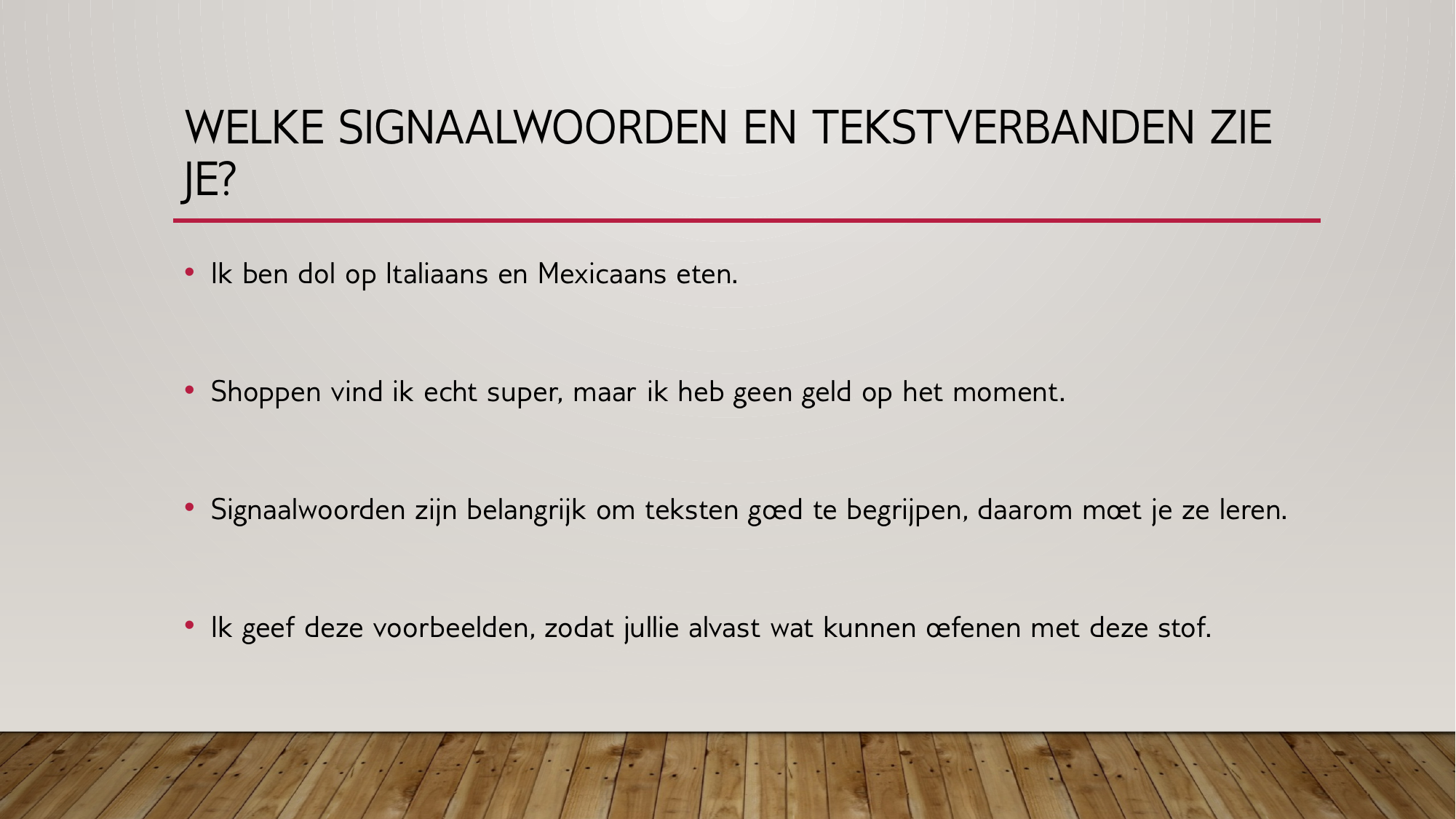

# Welke signaalwoorden en tekstverbanden zie je?
Ik ben dol op Italiaans en Mexicaans eten.

Shoppen vind ik echt super, maar ik heb geen geld op het moment.

Signaalwoorden zijn belangrijk om teksten goed te begrijpen, daarom moet je ze leren.

Ik geef deze voorbeelden, zodat jullie alvast wat kunnen oefenen met deze stof.